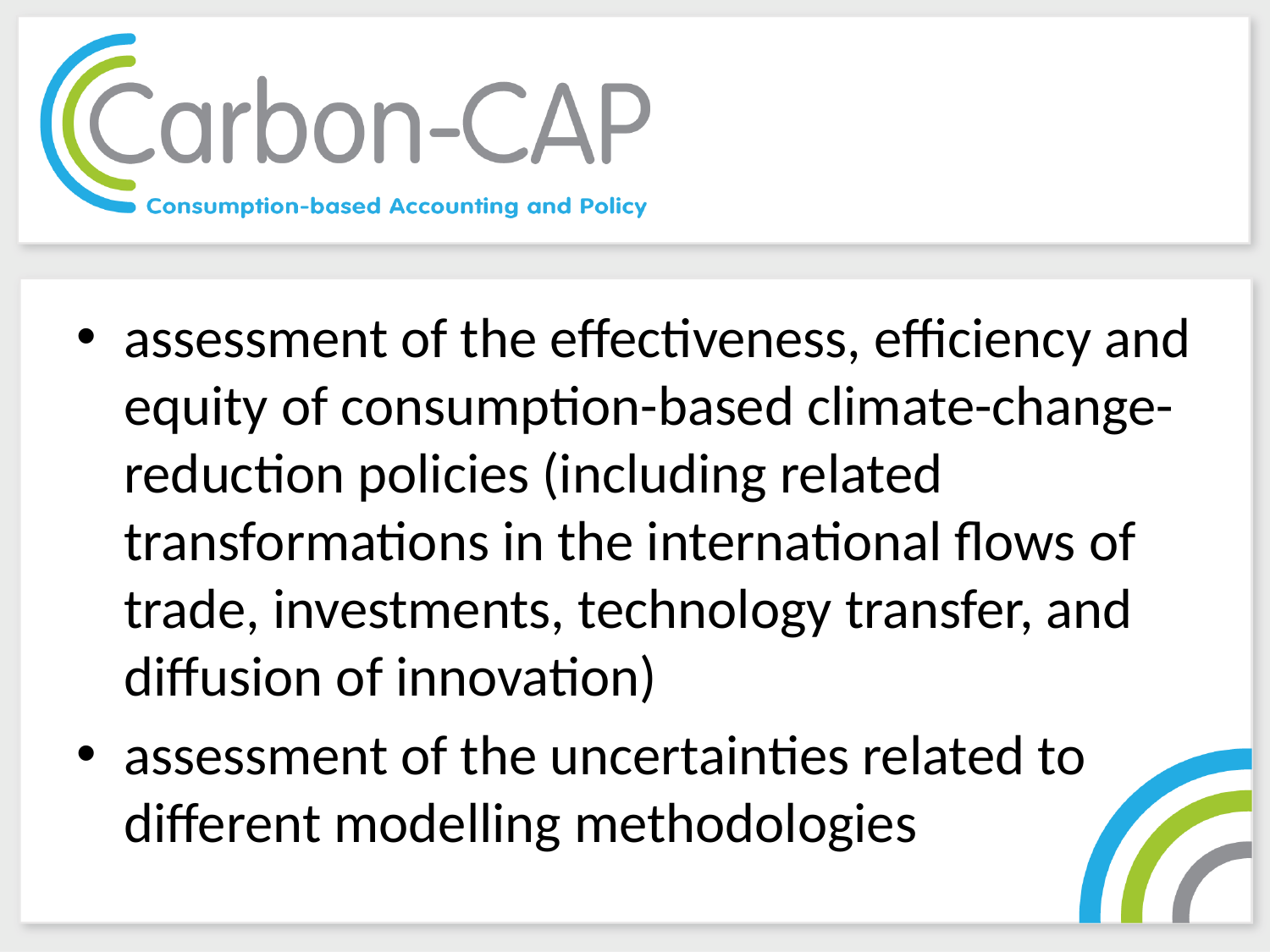

assessment of the effectiveness, efficiency and equity of consumption-based climate-change-reduction policies (including related transformations in the international flows of trade, investments, technology transfer, and diffusion of innovation)
assessment of the uncertainties related to different modelling methodologies